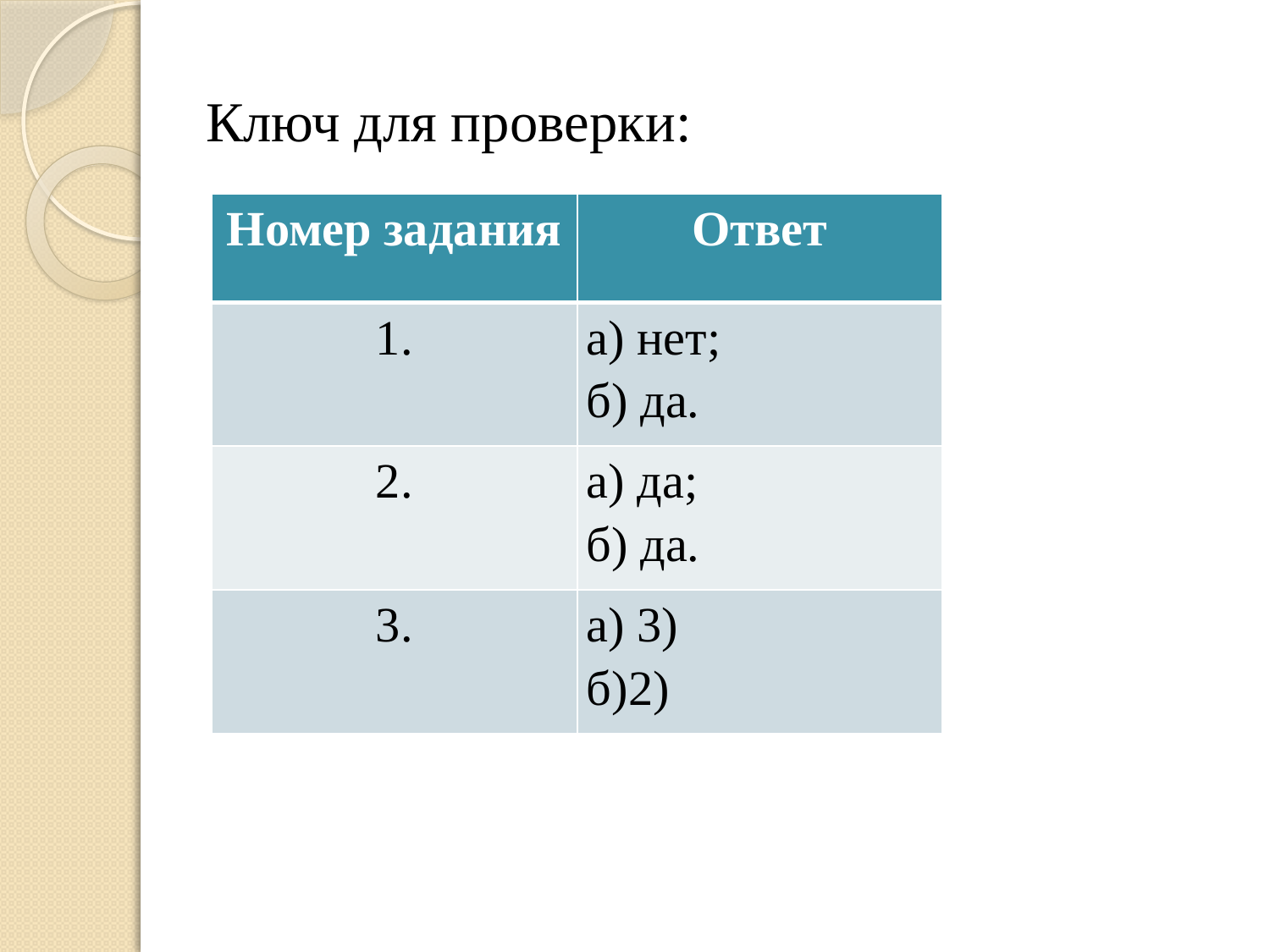

Ключ для проверки:

| Номер задания | Ответ |
| --- | --- |
| 1. | а) нет; б) да. |
| 2. | а) да; б) да. |
| 3. | a) 3) б)2) |